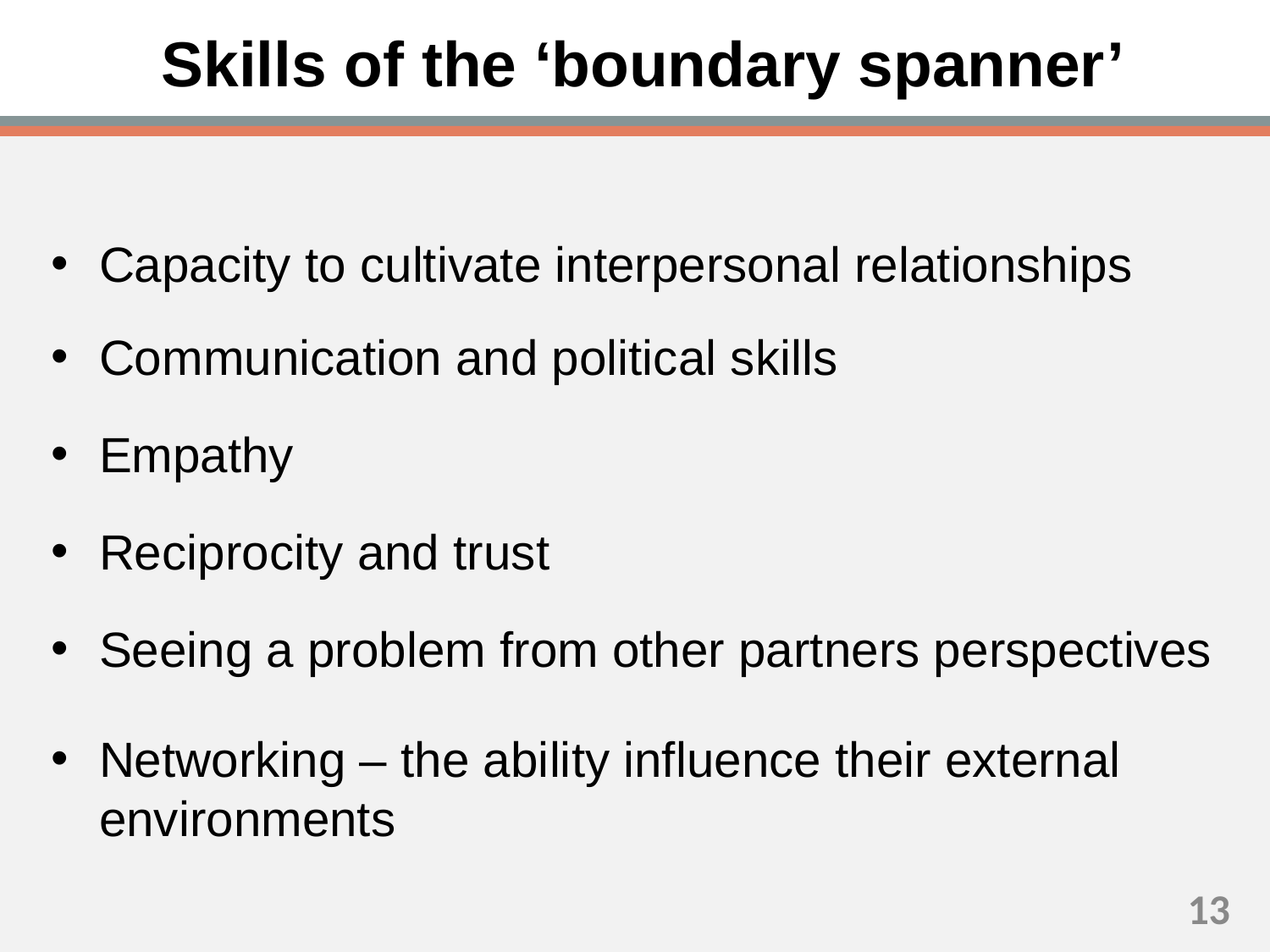

Skills of the ‘boundary spanner’

Capacity to cultivate interpersonal relationships

Communication and political skills

Empathy

Reciprocity and trust

Seeing a problem from other partners perspectives

Networking – the ability influence their external environments

13